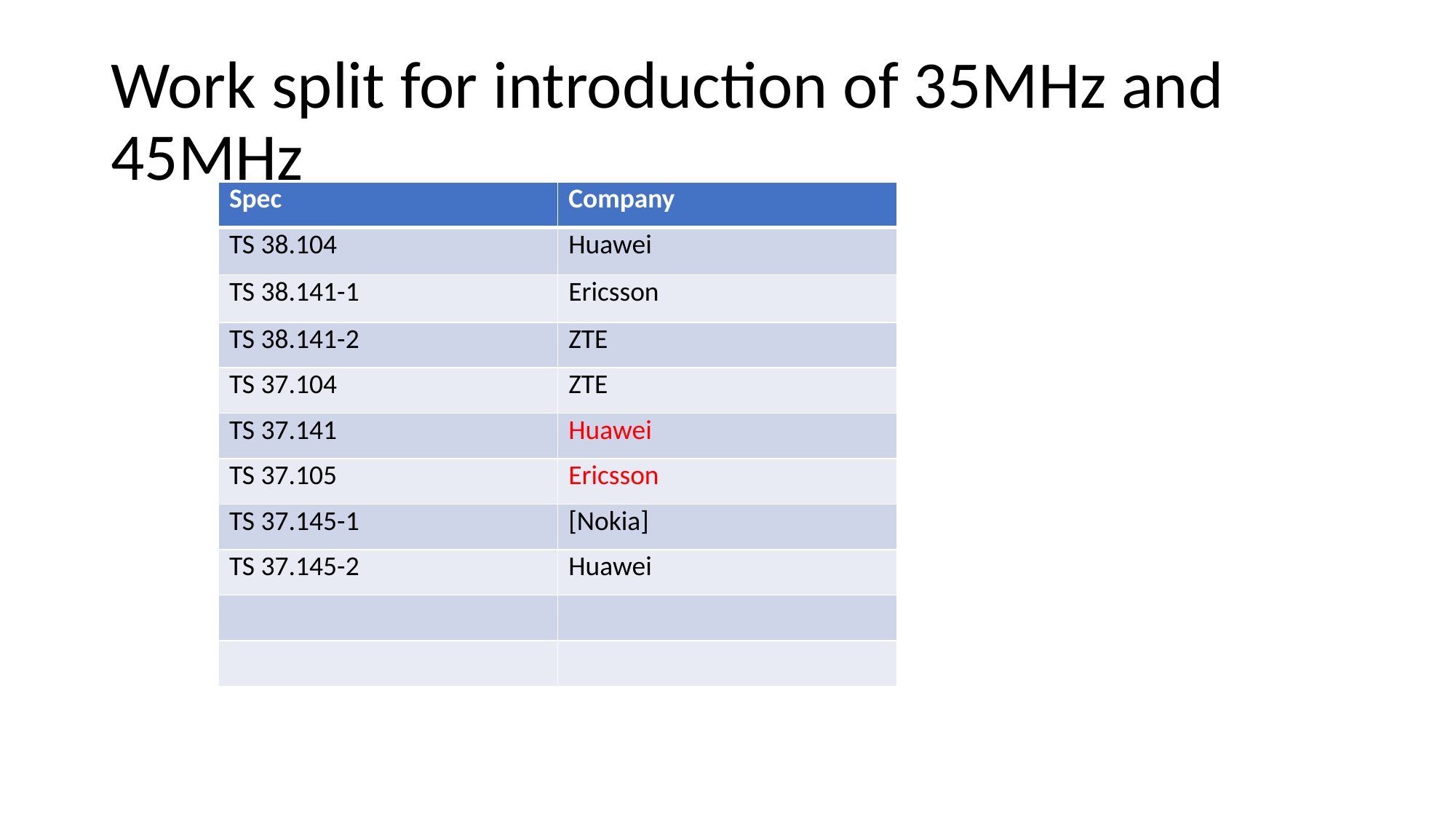

# Work split for introduction of 35MHz and 45MHz
| Spec | Company |
| --- | --- |
| TS 38.104 | Huawei |
| TS 38.141-1 | Ericsson |
| TS 38.141-2 | ZTE |
| TS 37.104 | ZTE |
| TS 37.141 | Huawei |
| TS 37.105 | Ericsson |
| TS 37.145-1 | [Nokia] |
| TS 37.145-2 | Huawei |
|  |  |
|  |  |

6